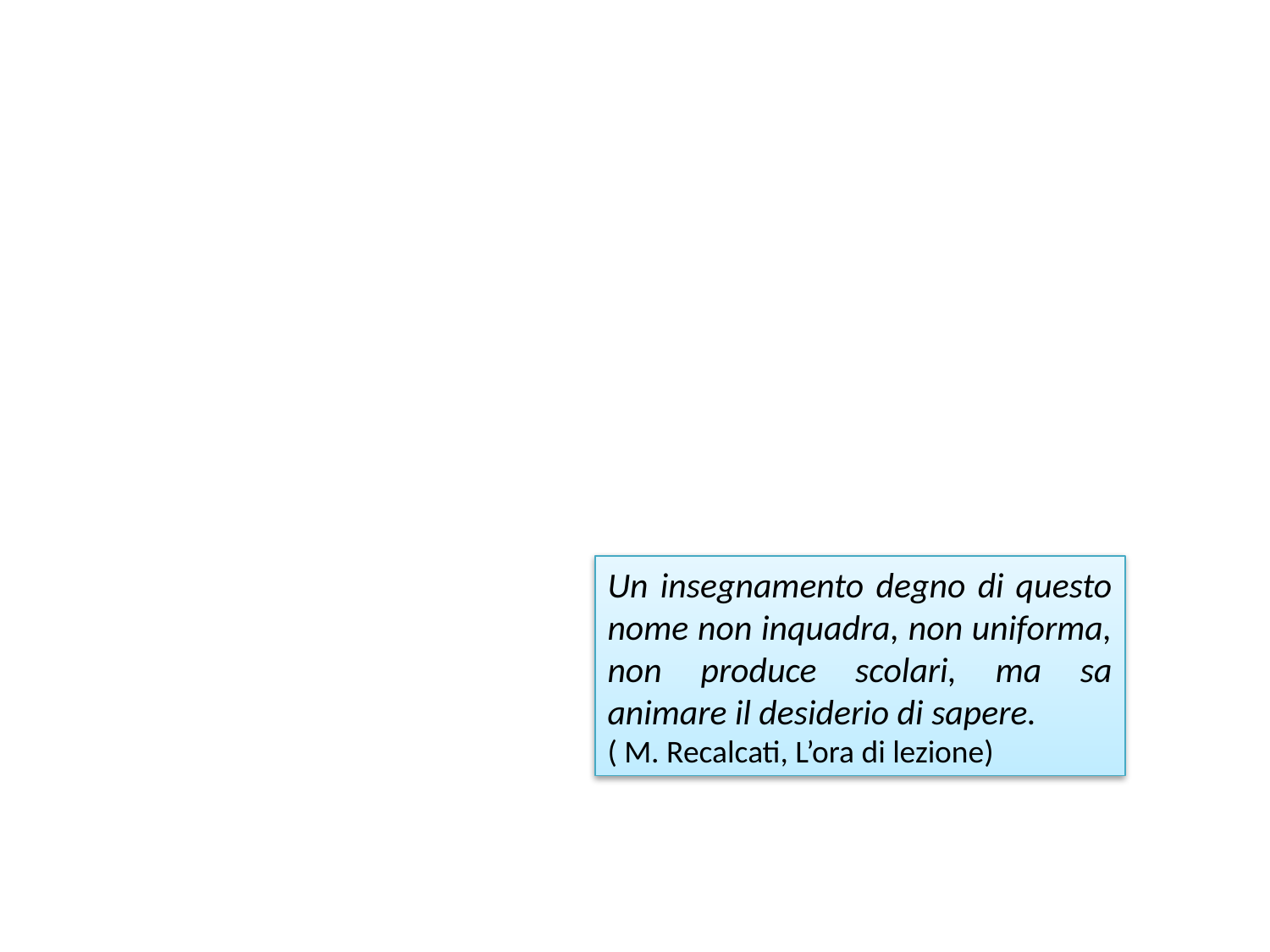

Un insegnamento degno di questo nome non inquadra, non uniforma, non produce scolari, ma sa animare il desiderio di sapere.
( M. Recalcati, L’ora di lezione)